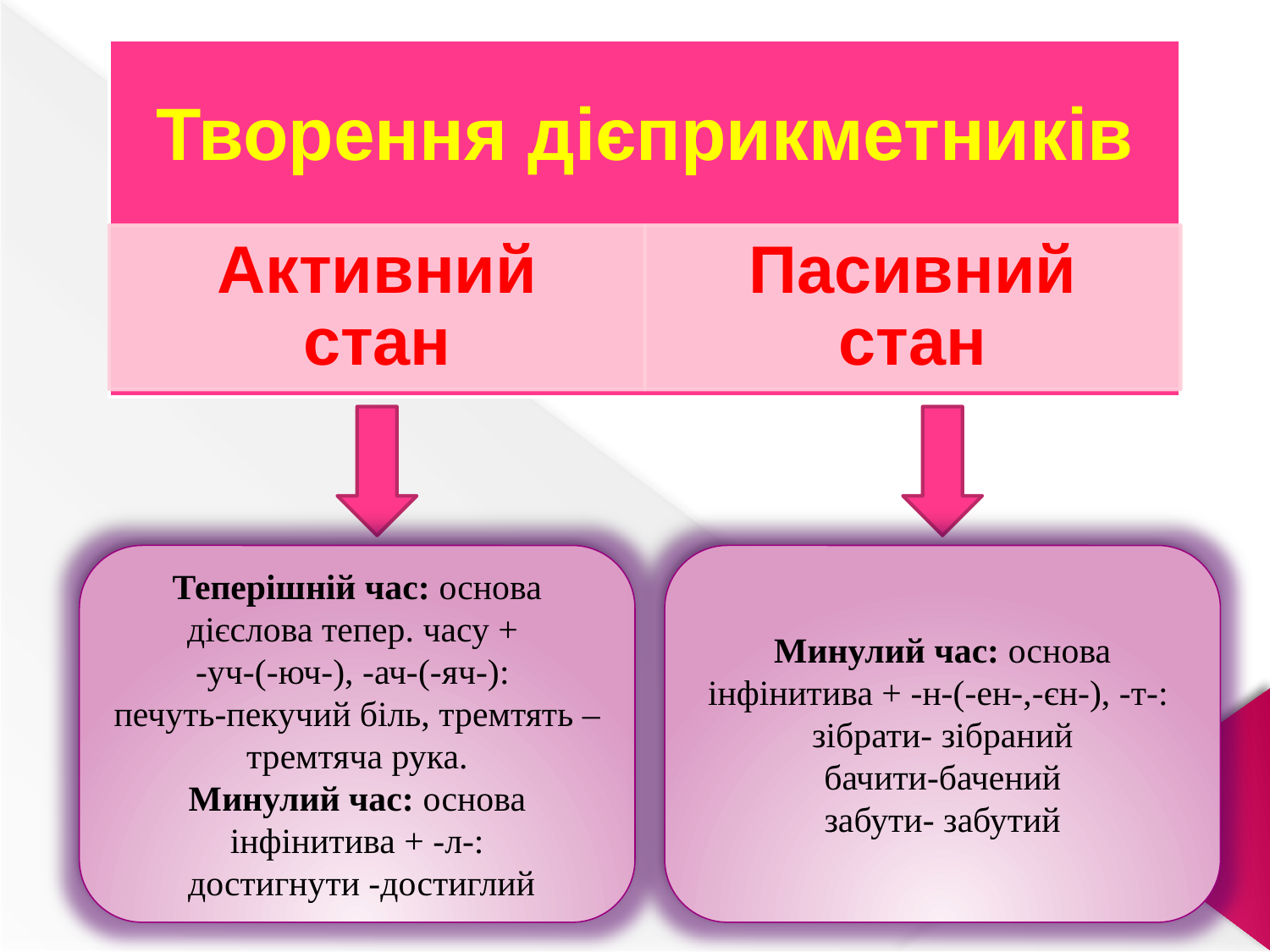

Творення дієприкметників
Активний стан
Пасивний стан

Теперішній час: основа дієслова тепер. часу +
-уч-(-юч-), -ач-(-яч-):
печуть-пекучий біль, тремтять –тремтяча рука.
Минулий час: основа інфінитива + -л-:
 достигнути -достиглий
Минулий час: основа інфінитива + -н-(-ен-,-єн-), -т-:
зібрати- зібраний
бачити-бачений
забути- забутий